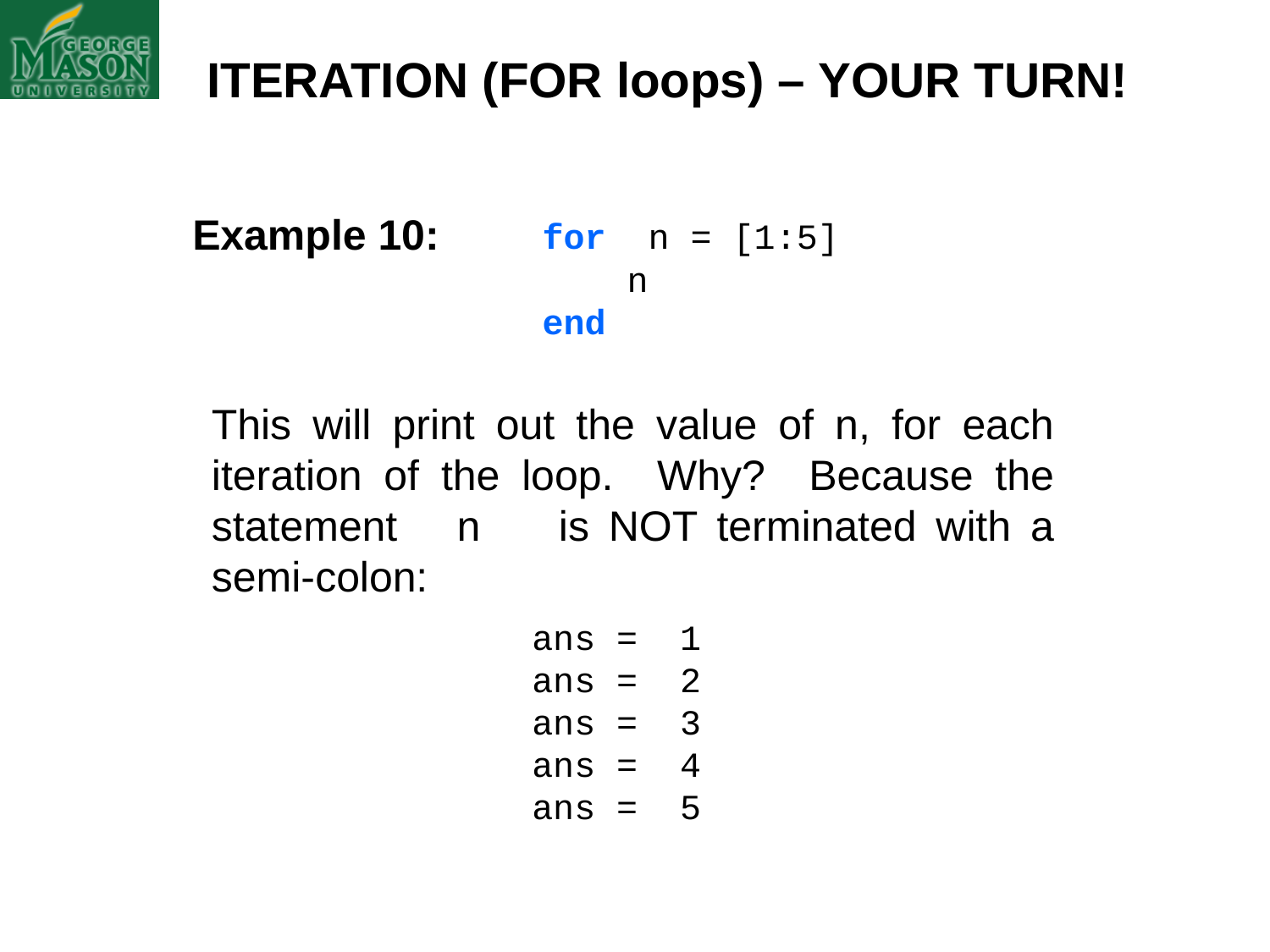

ITERATION (FOR loops) – YOUR TURN!
Example 10:
for  n = [1:5]
    n
end
This will print out the value of n, for each iteration of the loop.  Why?  Because the statement   n    is NOT terminated with a semi-colon:
ans =  1
ans =  2
ans =  3
ans =  4
ans =  5